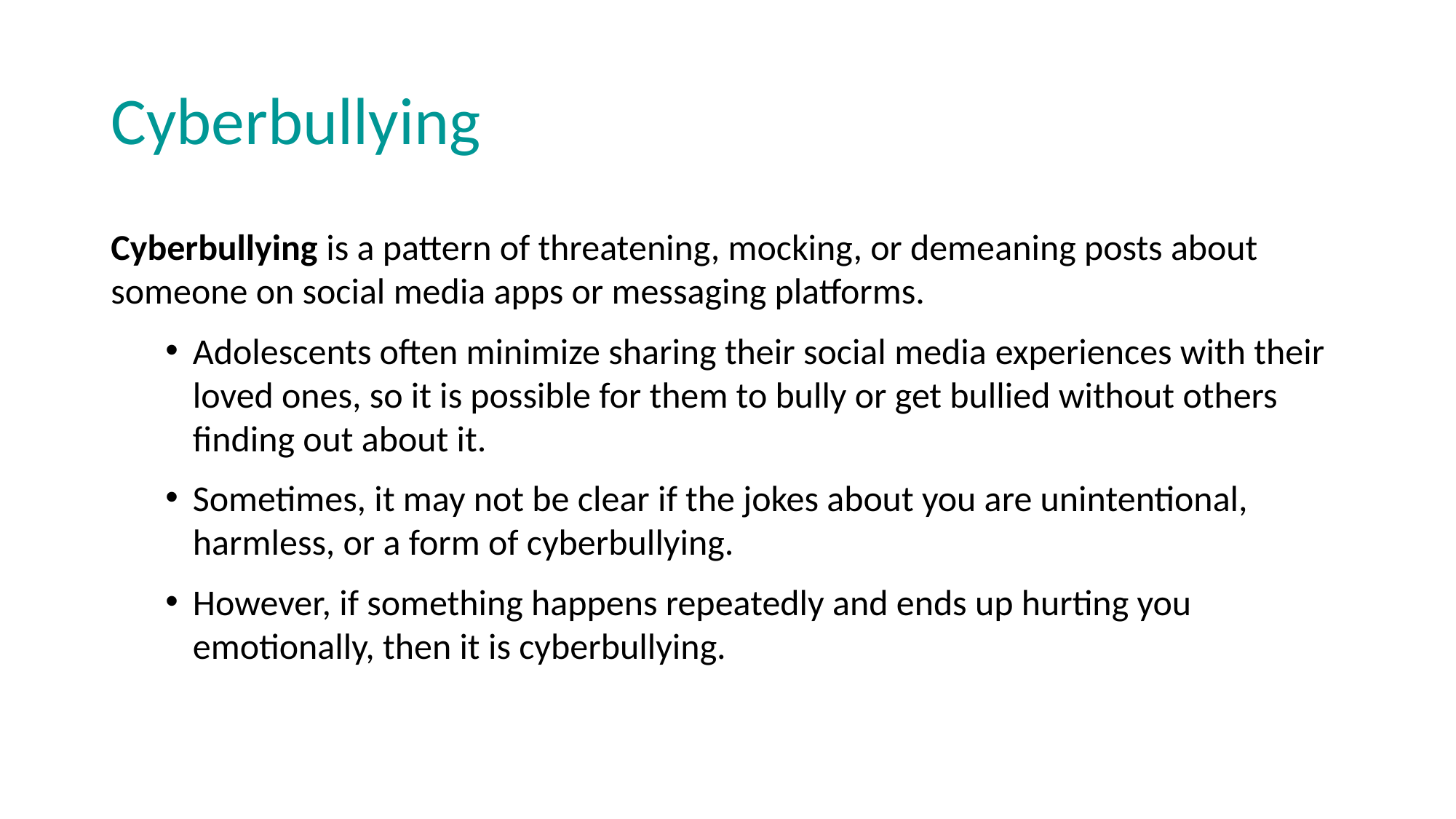

# Cyberbullying
Cyberbullying is a pattern of threatening, mocking, or demeaning posts about someone on social media apps or messaging platforms.
Adolescents often minimize sharing their social media experiences with their loved ones, so it is possible for them to bully or get bullied without others finding out about it.
Sometimes, it may not be clear if the jokes about you are unintentional, harmless, or a form of cyberbullying.
However, if something happens repeatedly and ends up hurting you emotionally, then it is cyberbullying.